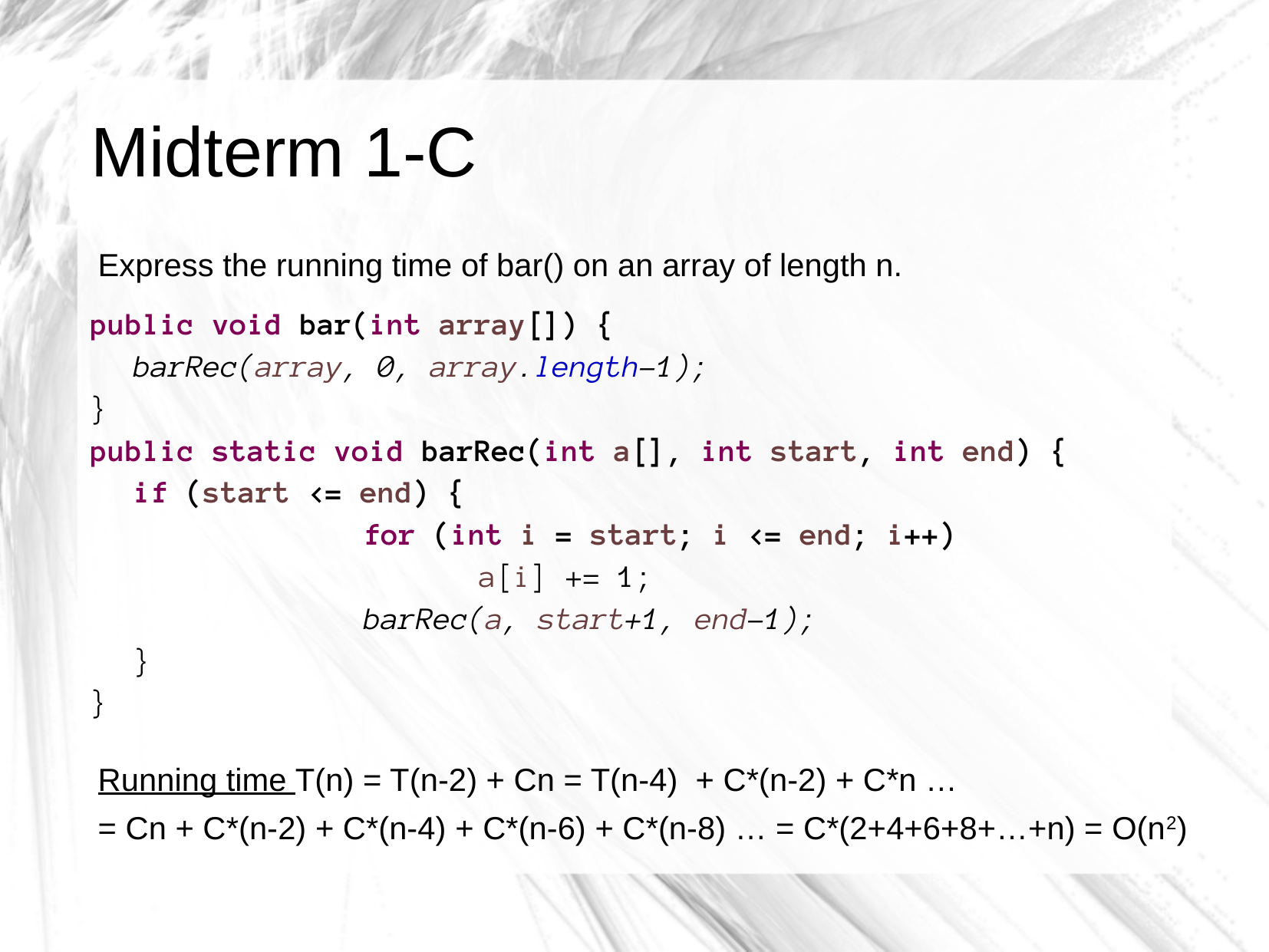

# Midterm 1-C
Express the running time of bar() on an array of length n.
public void bar(int array[]) {
	barRec(array, 0, array.length-1);
}
public static void barRec(int a[], int start, int end) {
	if (start <= end) {
			for (int i = start; i <= end; i++)
				a[i] += 1;
			barRec(a, start+1, end-1);
	}
}
Running time T(n) = T(n-2) + Cn = T(n-4)  + C*(n-2) + C*n …
= Cn + C*(n-2) + C*(n-4) + C*(n-6) + C*(n-8) … = C*(2+4+6+8+…+n) = O(n2)